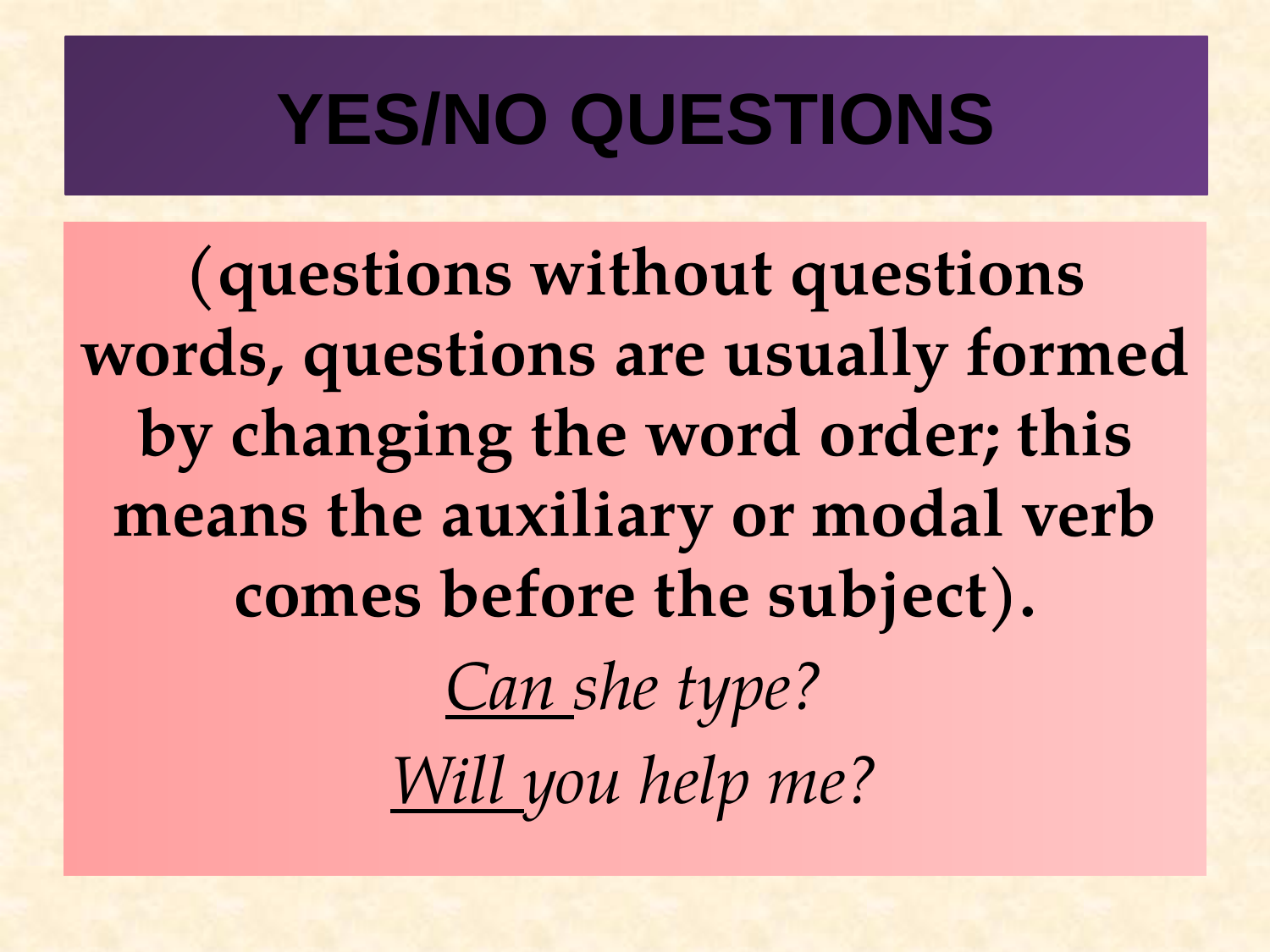

# YES/NO QUESTIONS
(questions without questions words, questions are usually formed by changing the word order; this means the auxiliary or modal verb comes before the subject).
Can she type?
Will you help me?